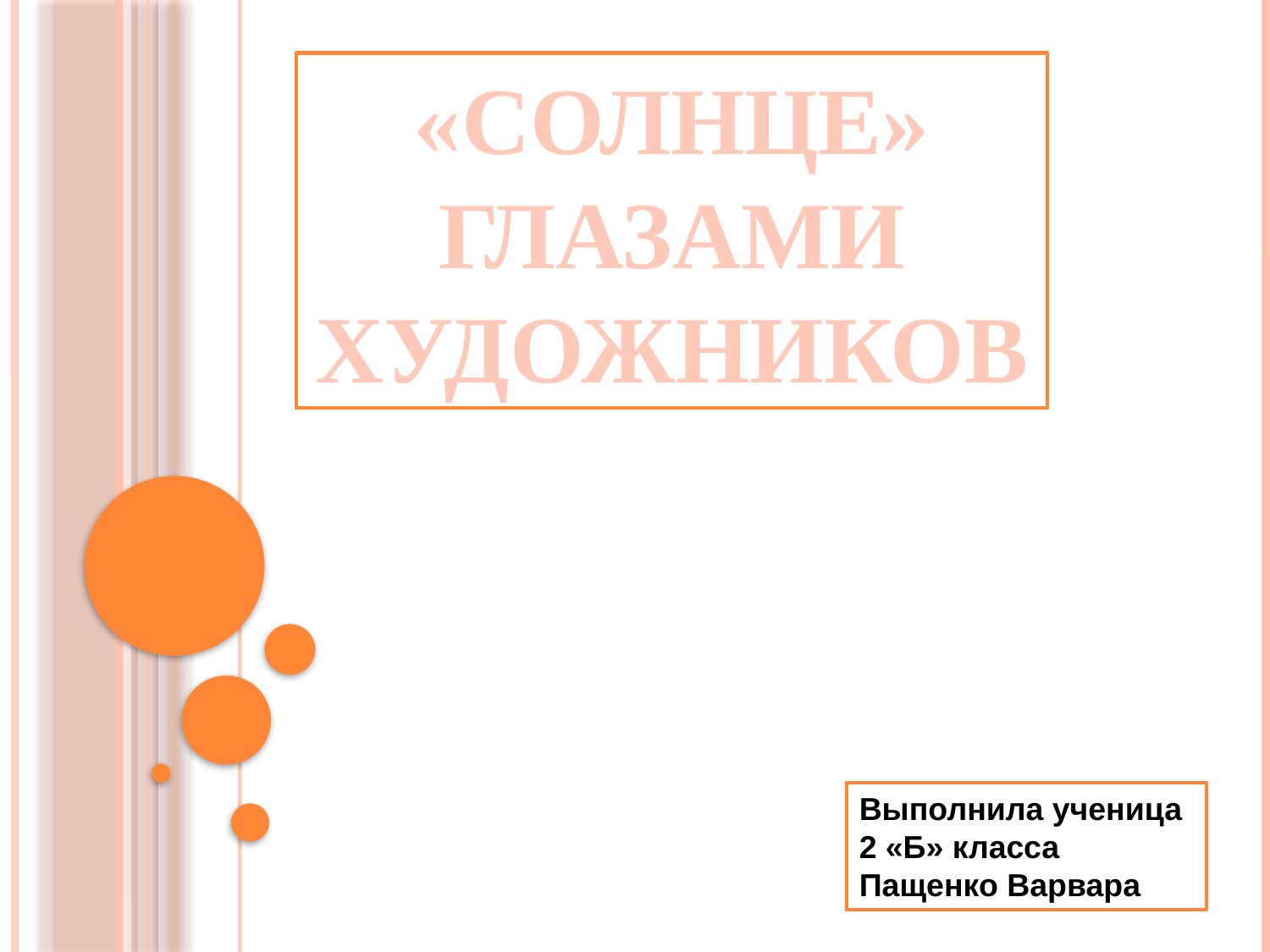

«СОЛНЦЕ» ГЛАЗАМИ ХУДОЖНИКОВ
Выполнила ученица 2 «Б» класса Пащенко Варвара